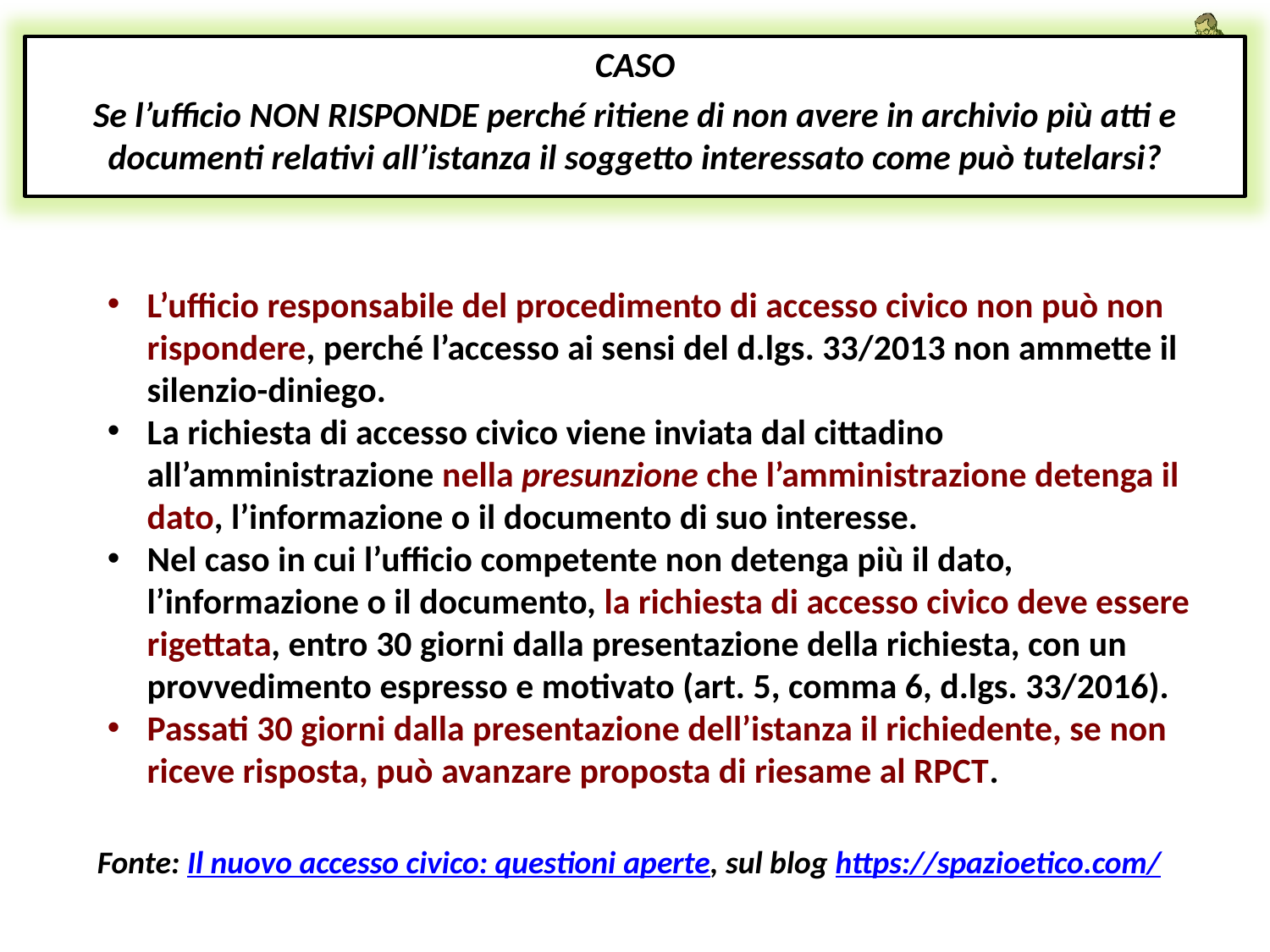

CASO
Se l’ufficio NON RISPONDE perché ritiene di non avere in archivio più atti e documenti relativi all’istanza il soggetto interessato come può tutelarsi?
L’ufficio responsabile del procedimento di accesso civico non può non rispondere, perché l’accesso ai sensi del d.lgs. 33/2013 non ammette il silenzio-diniego.
La richiesta di accesso civico viene inviata dal cittadino all’amministrazione nella presunzione che l’amministrazione detenga il dato, l’informazione o il documento di suo interesse.
Nel caso in cui l’ufficio competente non detenga più il dato, l’informazione o il documento, la richiesta di accesso civico deve essere rigettata, entro 30 giorni dalla presentazione della richiesta, con un provvedimento espresso e motivato (art. 5, comma 6, d.lgs. 33/2016).
Passati 30 giorni dalla presentazione dell’istanza il richiedente, se non riceve risposta, può avanzare proposta di riesame al RPCT.
Fonte: Il nuovo accesso civico: questioni aperte, sul blog https://spazioetico.com/